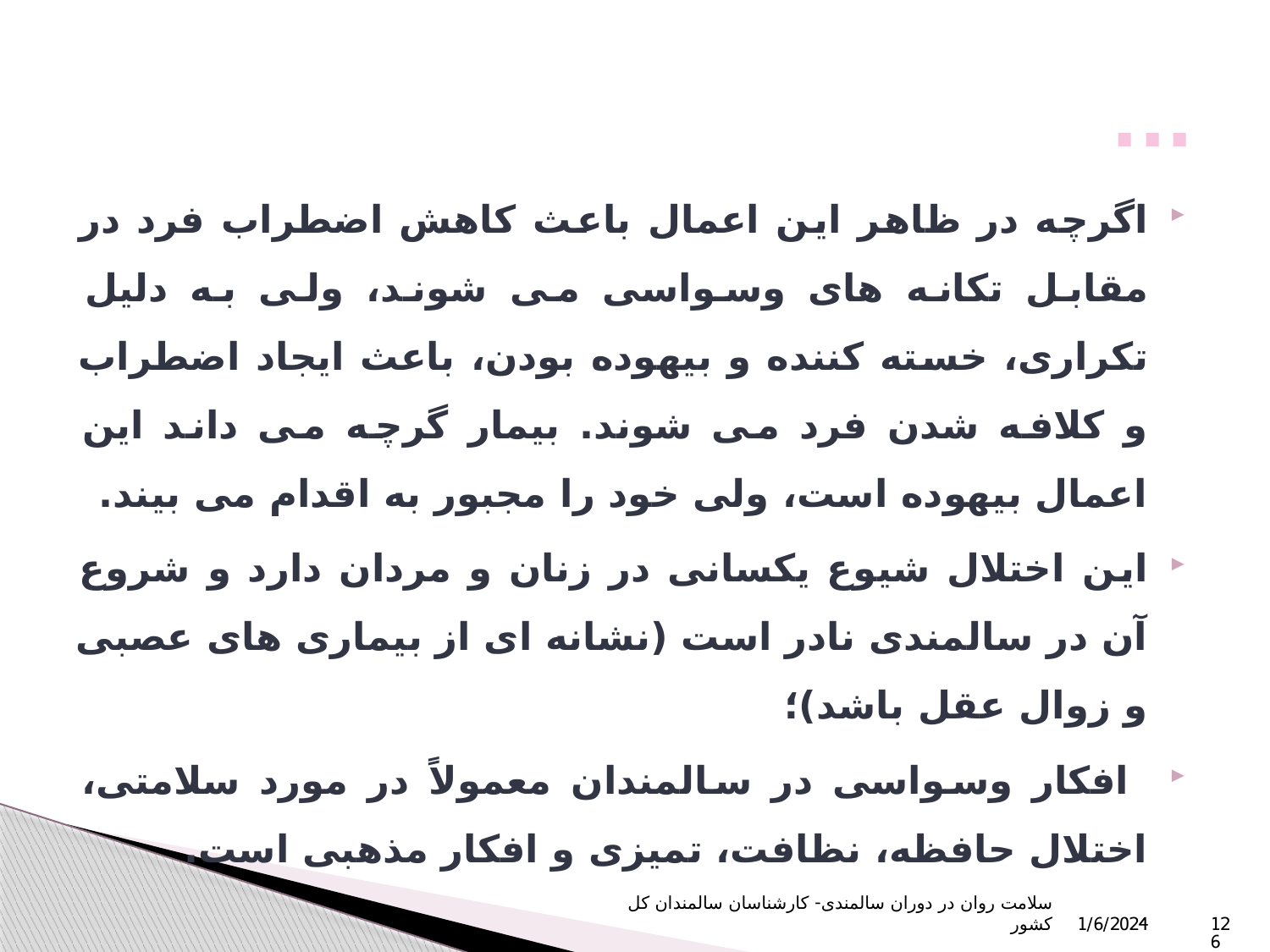

# ...
اگرچه در ظاهر این اعمال باعث کاهش اضطراب فرد در مقابل تکانه های وسواسی می شوند، ولی به دلیل تکراری، خسته کننده و بیهوده بودن، باعث ایجاد اضطراب و کلافه شدن فرد می شوند. بیمار گرچه می داند این اعمال بیهوده است، ولی خود را مجبور به اقدام می بیند.
این اختلال شیوع یکسانی در زنان و مردان دارد و شروع آن در سالمندی نادر است (نشانه ای از بیماری های عصبی و زوال عقل باشد)؛
 افکار وسواسی در سالمندان معمولاً در مورد سلامتی، اختلال حافظه، نظافت، تمیزی و افکار مذهبی است.
سلامت روان در دوران سالمندی- کارشناسان سالمندان کل کشور
1/6/2024
126